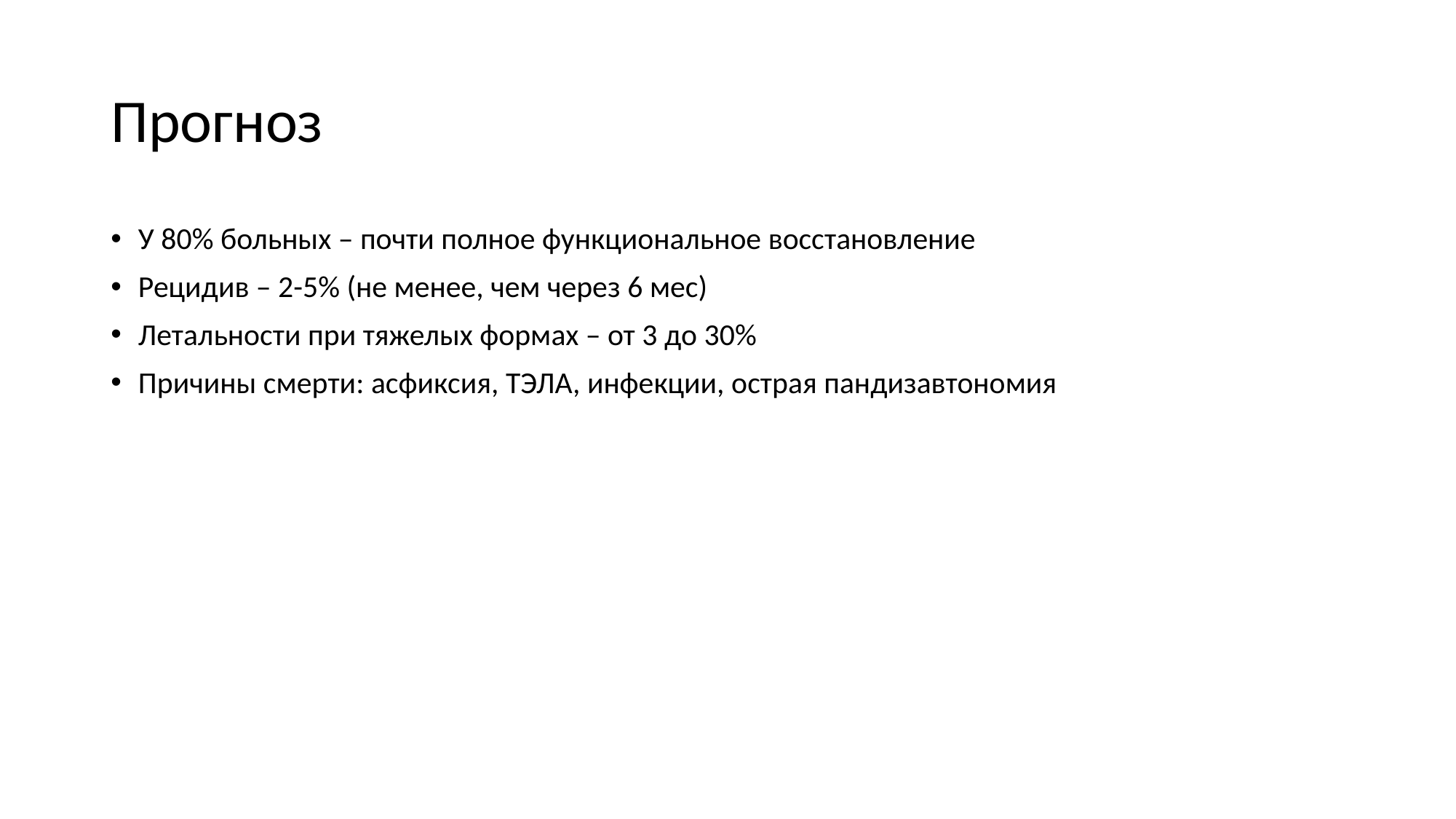

# Прогноз
У 80% больных – почти полное функциональное восстановление
Рецидив – 2-5% (не менее, чем через 6 мес)
Летальности при тяжелых формах – от 3 до 30%
Причины смерти: асфиксия, ТЭЛА, инфекции, острая пандизавтономия